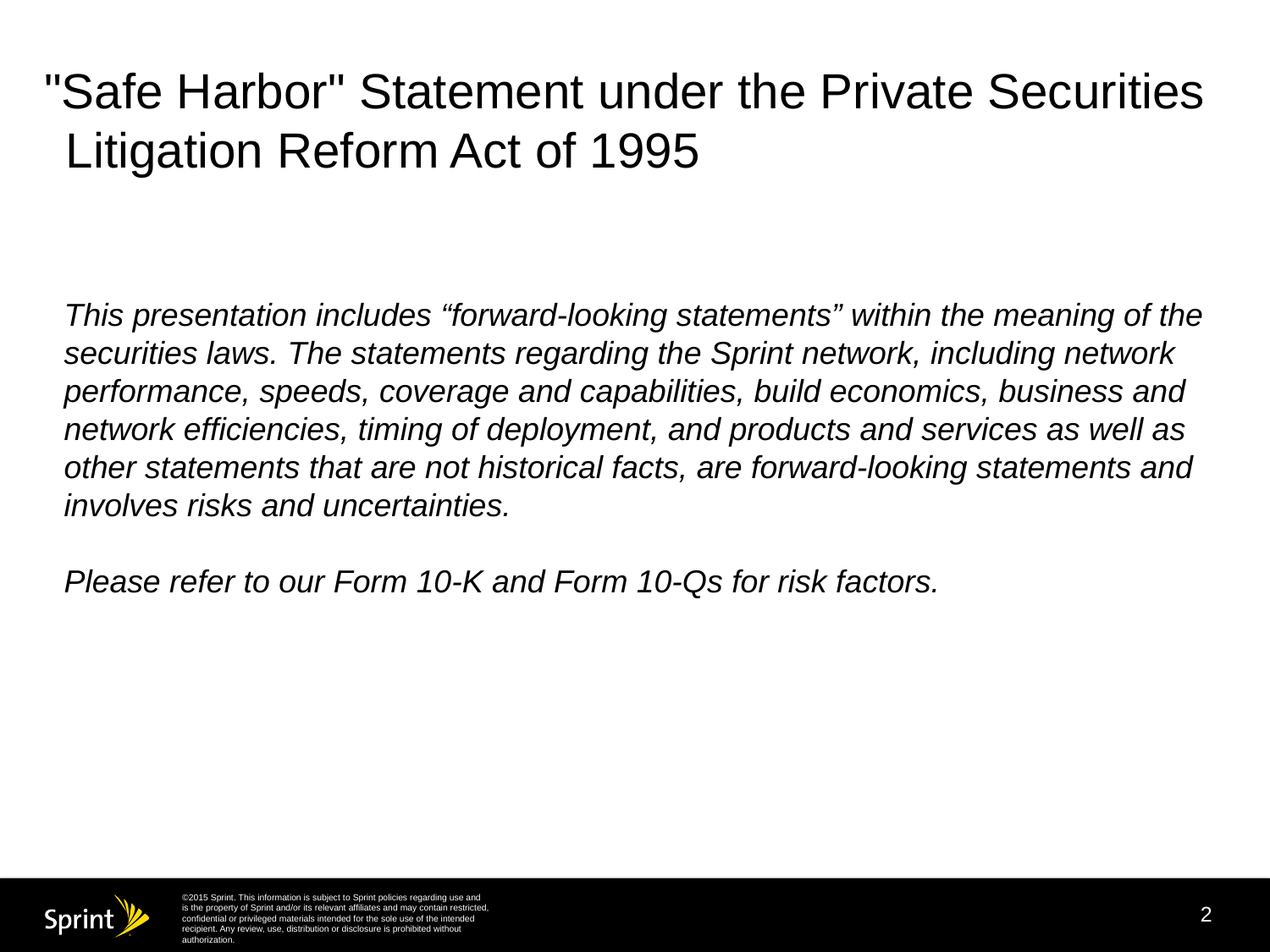

"Safe Harbor" Statement under the Private Securities Litigation Reform Act of 1995
This presentation includes “forward-looking statements” within the meaning of the securities laws. The statements regarding the Sprint network, including network performance, speeds, coverage and capabilities, build economics, business and network efficiencies, timing of deployment, and products and services as well as other statements that are not historical facts, are forward-looking statements and involves risks and uncertainties.
Please refer to our Form 10-K and Form 10-Qs for risk factors.
2